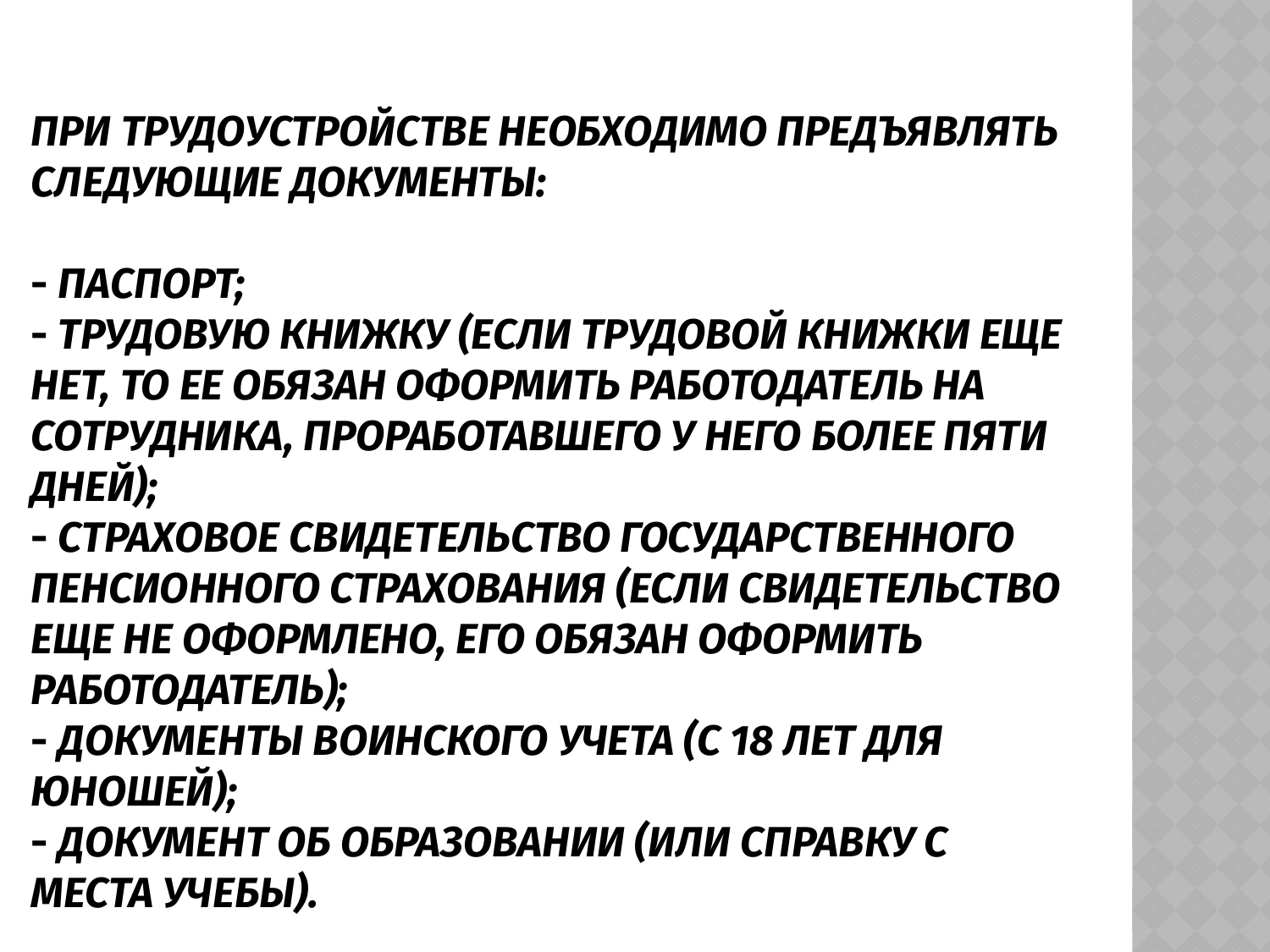

# При трудоустройстве необходимо предъявлять следующие документы: - паспорт; - трудовую книжку (если трудовой книжки еще нет, то ее обязан оформить работодатель на сотрудника, проработавшего у него более пяти дней); - страховое свидетельство государственного пенсионного страхования (если свидетельство еще не оформлено, его обязан оформить работодатель); - документы воинского учета (с 18 лет для юношей); - документ об образовании (или справку с места учебы).